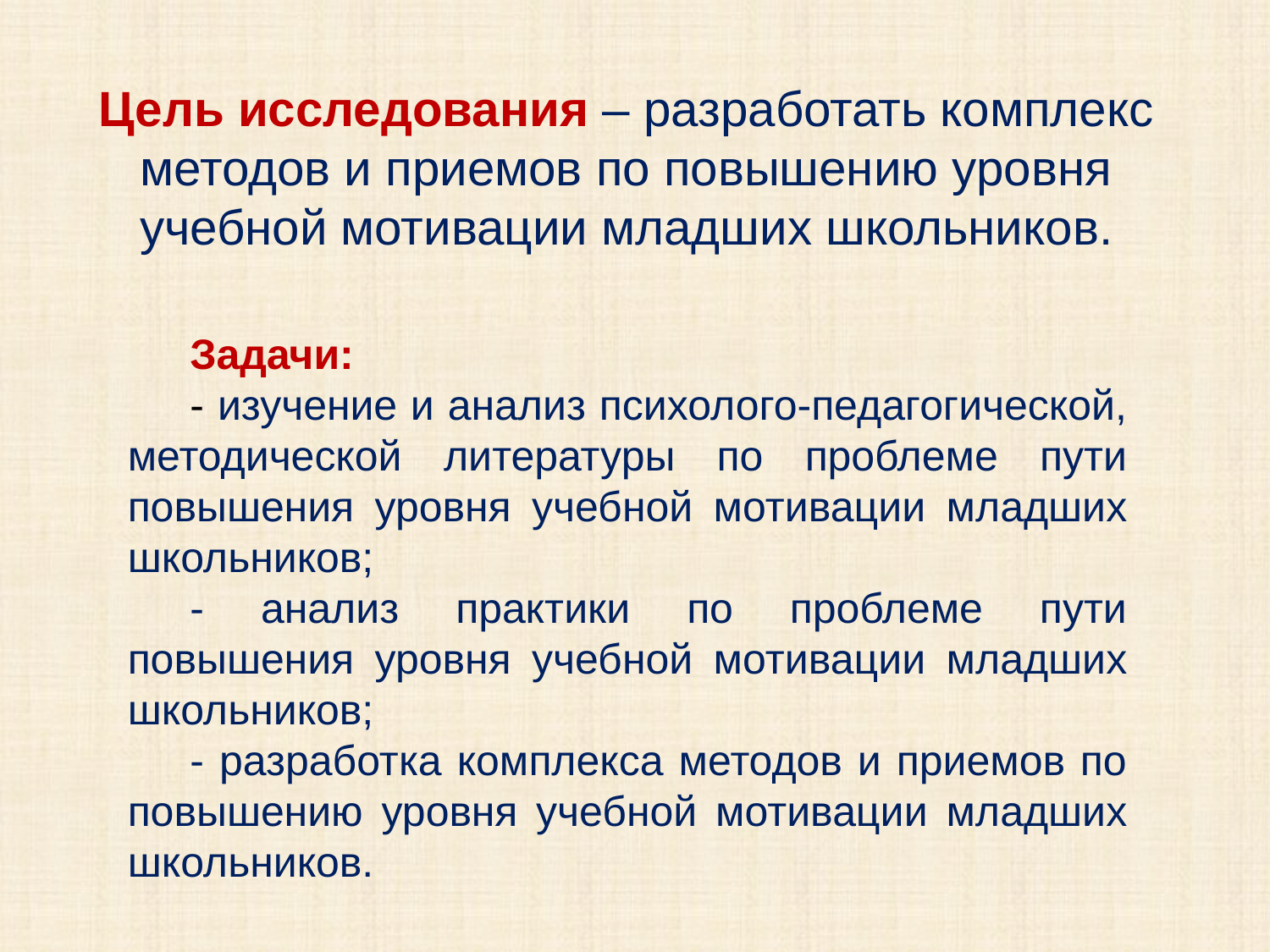

# Цель исследования – разработать комплекс методов и приемов по повышению уровня учебной мотивации младших школьников.
Задачи:
- изучение и анализ психолого-педагогической, методической литературы по проблеме пути повышения уровня учебной мотивации младших школьников;
- анализ практики по проблеме пути повышения уровня учебной мотивации младших школьников;
- разработка комплекса методов и приемов по повышению уровня учебной мотивации младших школьников.